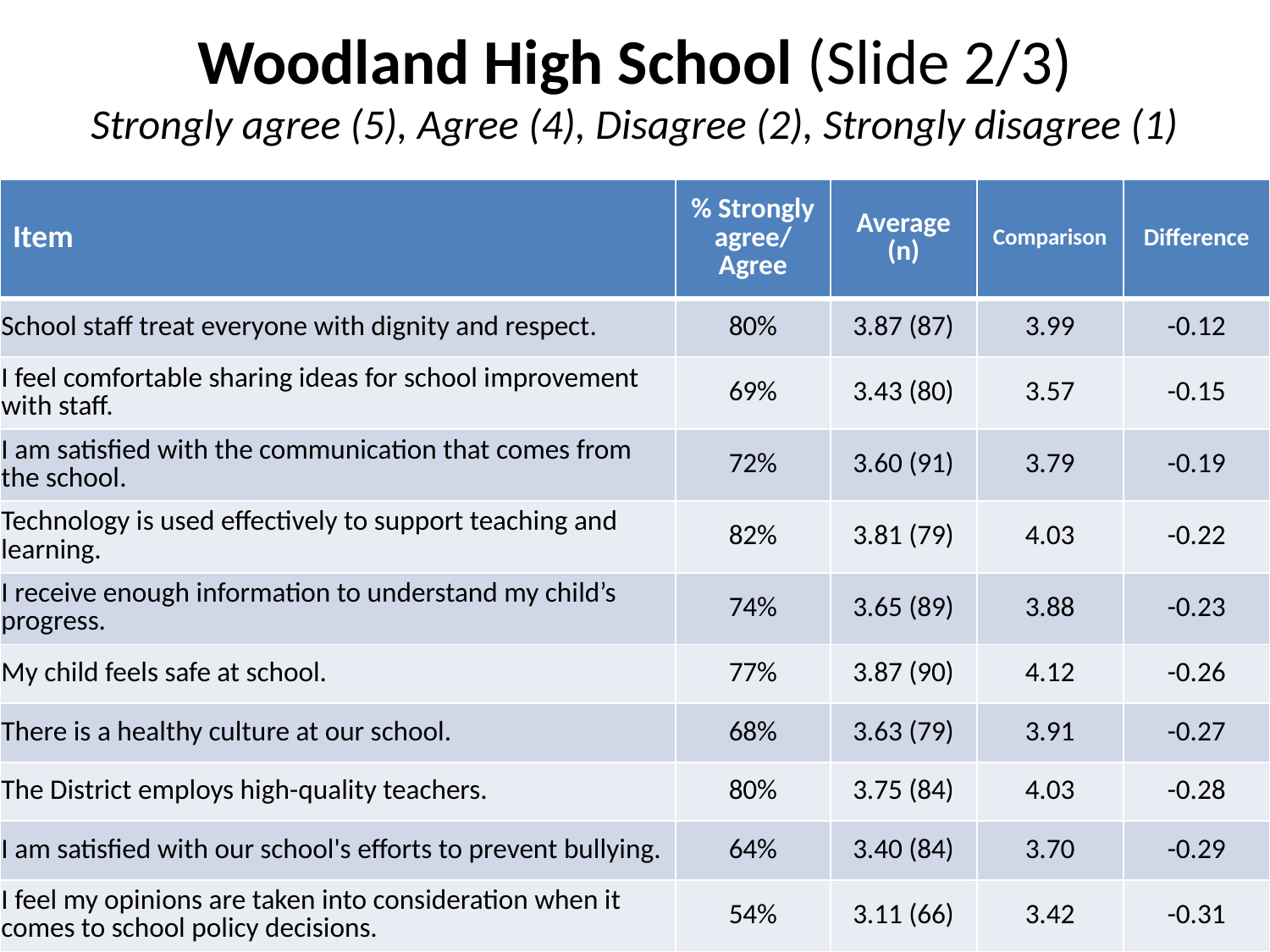

# Woodland High School (Slide 2/3) Strongly agree (5), Agree (4), Disagree (2), Strongly disagree (1)
| Item | % Strongly agree/ Agree | Average (n) | Comparison | Difference |
| --- | --- | --- | --- | --- |
| School staff treat everyone with dignity and respect. | 80% | 3.87 (87) | 3.99 | -0.12 |
| I feel comfortable sharing ideas for school improvement with staff. | 69% | 3.43 (80) | 3.57 | -0.15 |
| I am satisfied with the communication that comes from the school. | 72% | 3.60 (91) | 3.79 | -0.19 |
| Technology is used effectively to support teaching and learning. | 82% | 3.81 (79) | 4.03 | -0.22 |
| I receive enough information to understand my child’s progress. | 74% | 3.65 (89) | 3.88 | -0.23 |
| My child feels safe at school. | 77% | 3.87 (90) | 4.12 | -0.26 |
| There is a healthy culture at our school. | 68% | 3.63 (79) | 3.91 | -0.27 |
| The District employs high-quality teachers. | 80% | 3.75 (84) | 4.03 | -0.28 |
| I am satisfied with our school's efforts to prevent bullying. | 64% | 3.40 (84) | 3.70 | -0.29 |
| I feel my opinions are taken into consideration when it comes to school policy decisions. | 54% | 3.11 (66) | 3.42 | -0.31 |